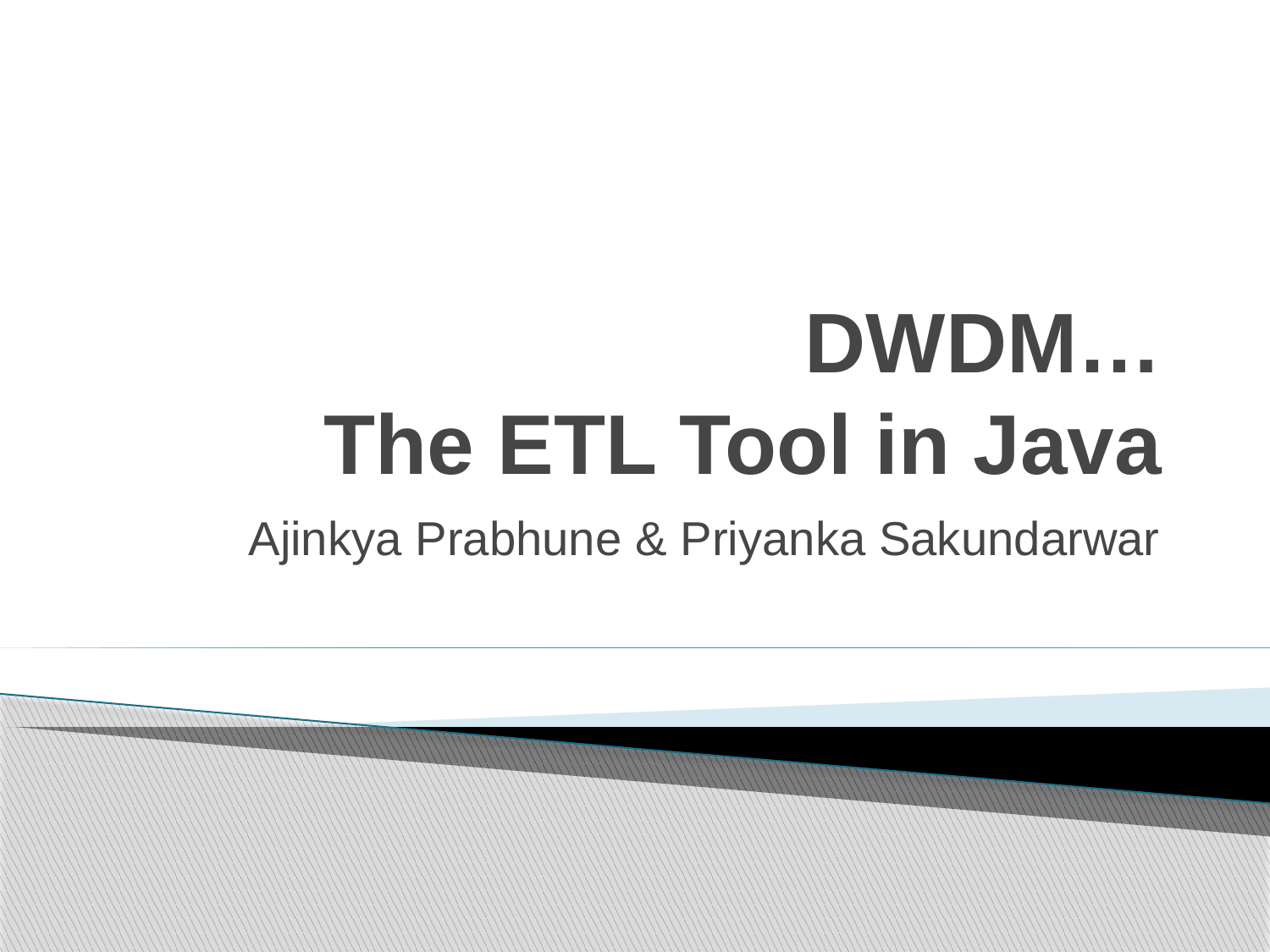

# DWDM… The ETL Tool in Java
Ajinkya Prabhune & Priyanka Sakundarwar